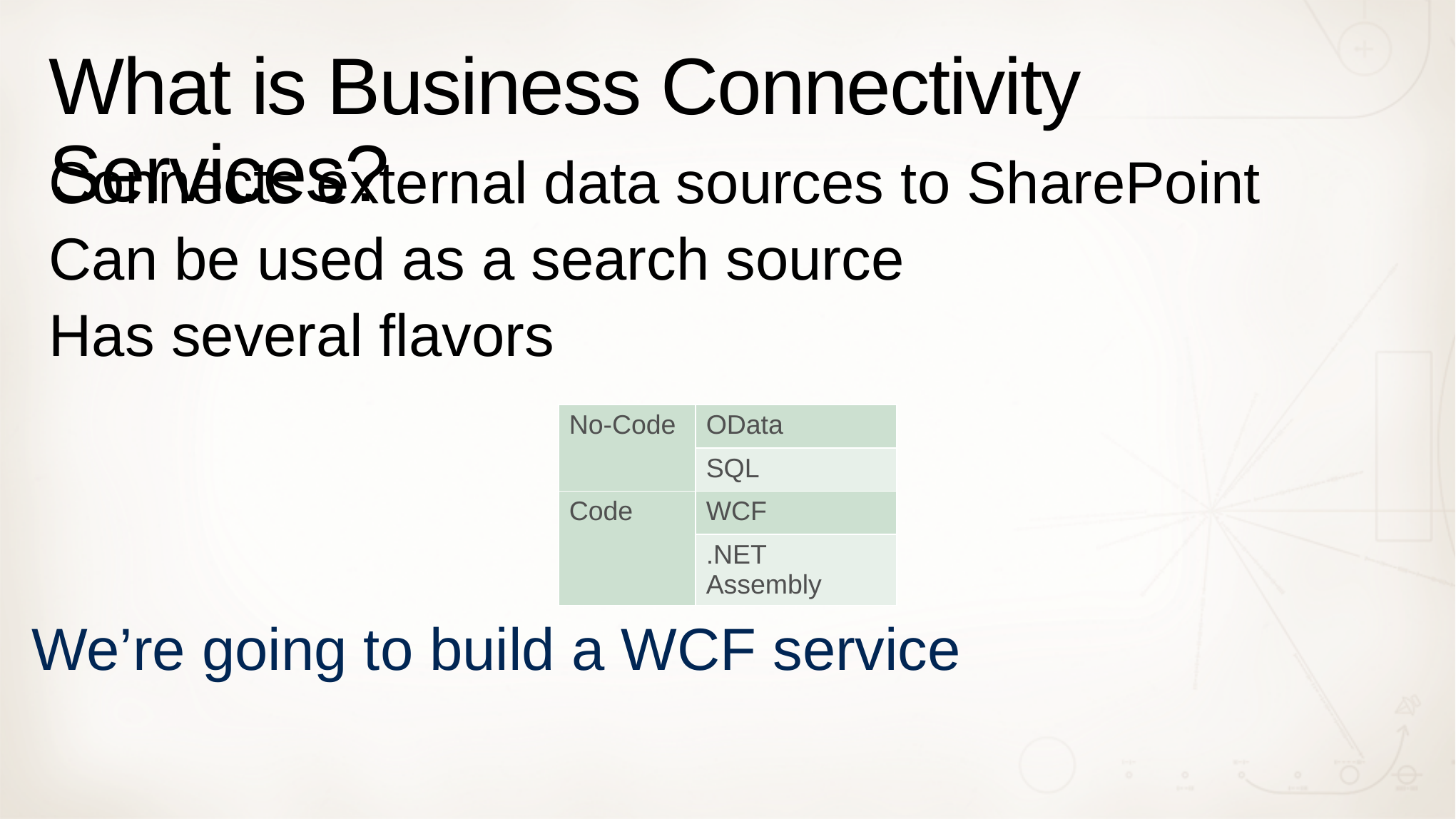

# What is Business Connectivity Services?
Connects external data sources to SharePoint
Can be used as a search source
Has several flavors
| No-Code | OData |
| --- | --- |
|  | SQL |
| Code | WCF |
|  | .NET Assembly |

We’re going to build a WCF service